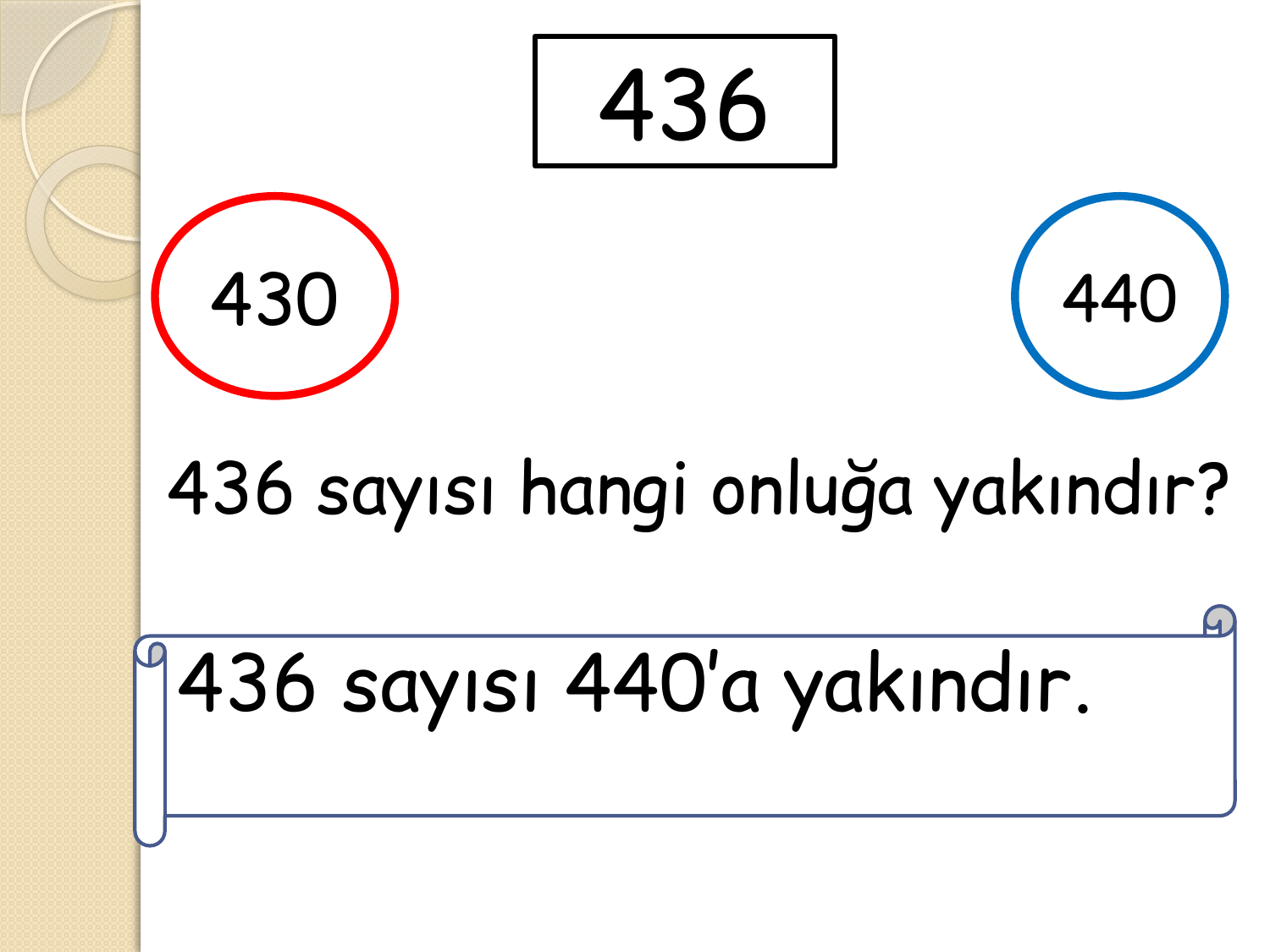

436
430
440
436 sayısı hangi onluğa yakındır?
436 sayısı 440’a yakındır.